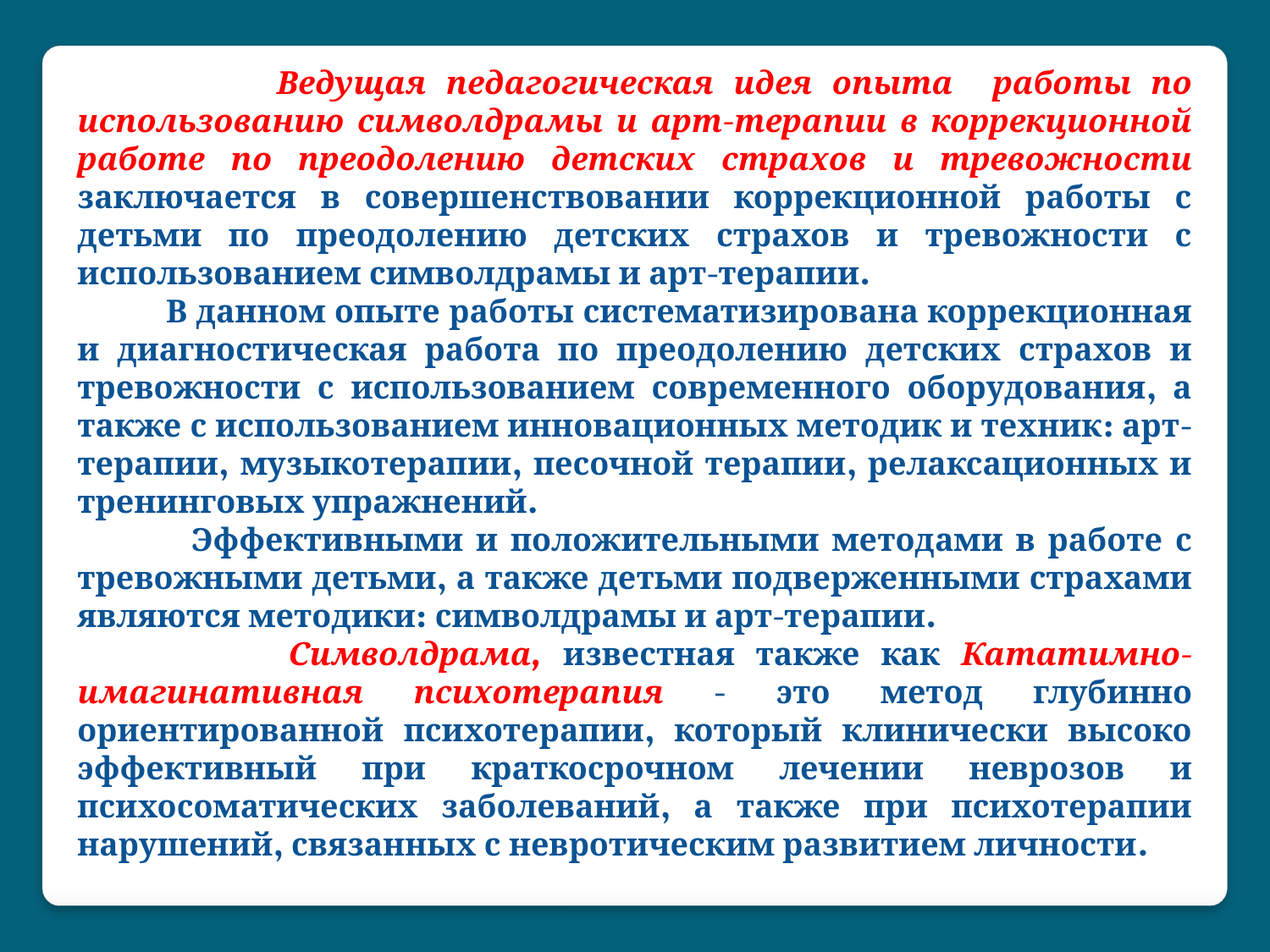

Ведущая педагогическая идея опыта  работы по использованию символдрамы и арт-терапии в коррекционной работе по преодолению детских страхов и тревожности заключается в совершенствовании коррекционной работы с детьми по преодолению детских страхов и тревожности с использованием символдрамы и арт-терапии.
          В данном опыте работы систематизирована коррекционная и диагностическая работа по преодолению детских страхов и тревожности с использованием современного оборудования, а также с использованием инновационных методик и техник: арт-терапии, музыкотерапии, песочной терапии, релаксационных и тренинговых упражнений.
         Эффективными и положительными методами в работе с тревожными детьми, а также детьми подверженными страхами являются методики: символдрамы и арт-терапии.
          Символдрама, известная также как Кататимно-имагинативная психотерапия - это метод глубинно ориентированной психотерапии, который клинически высоко эффективный при краткосрочном лечении неврозов и психосоматических заболеваний, а также при психотерапии нарушений, связанных с невротическим развитием личности.